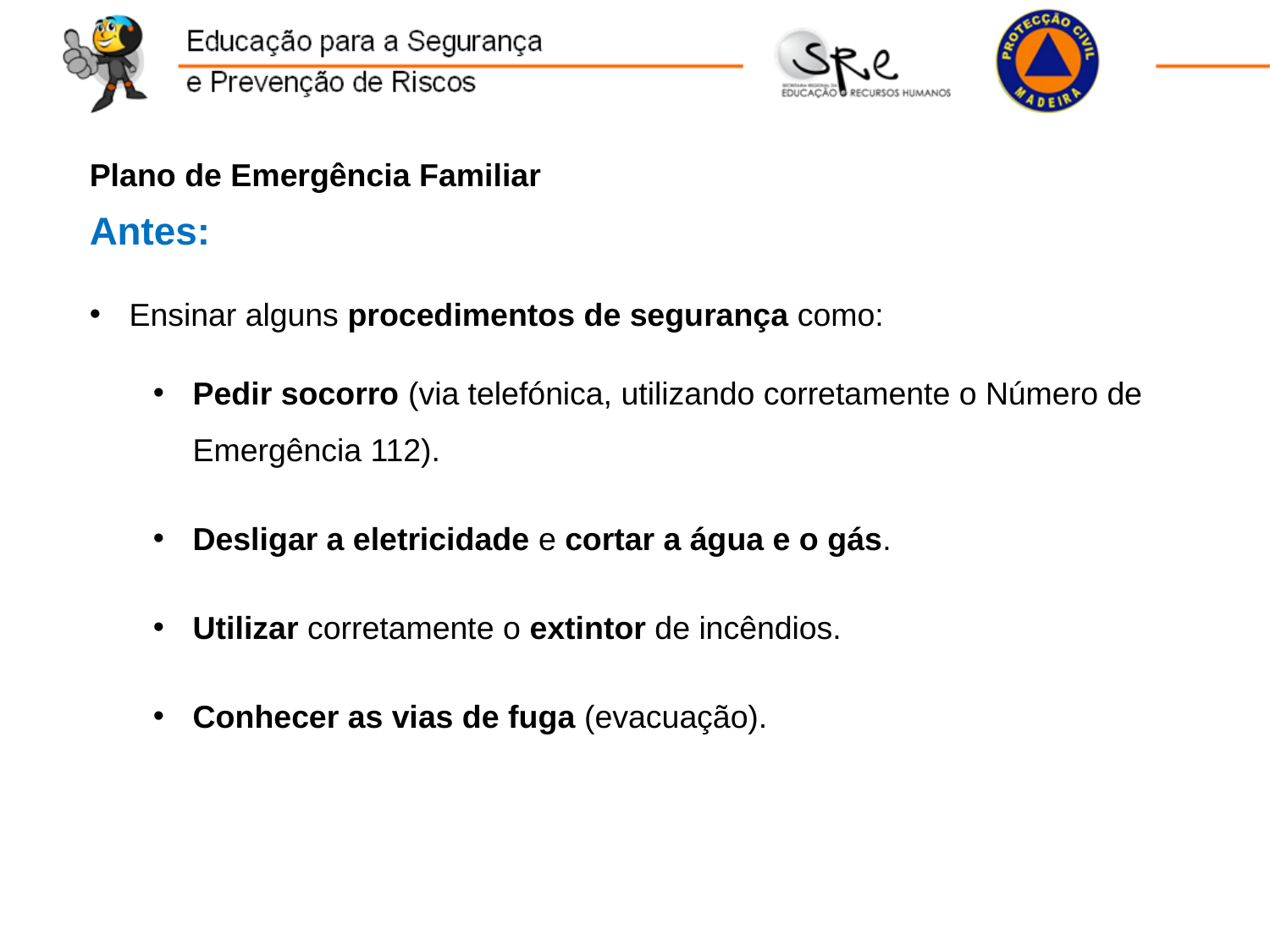

Plano de Emergência Familiar
Antes:
Ensinar alguns procedimentos de segurança como:
Pedir socorro (via telefónica, utilizando corretamente o Número de Emergência 112).
Desligar a eletricidade e cortar a água e o gás.
Utilizar corretamente o extintor de incêndios.
Conhecer as vias de fuga (evacuação).